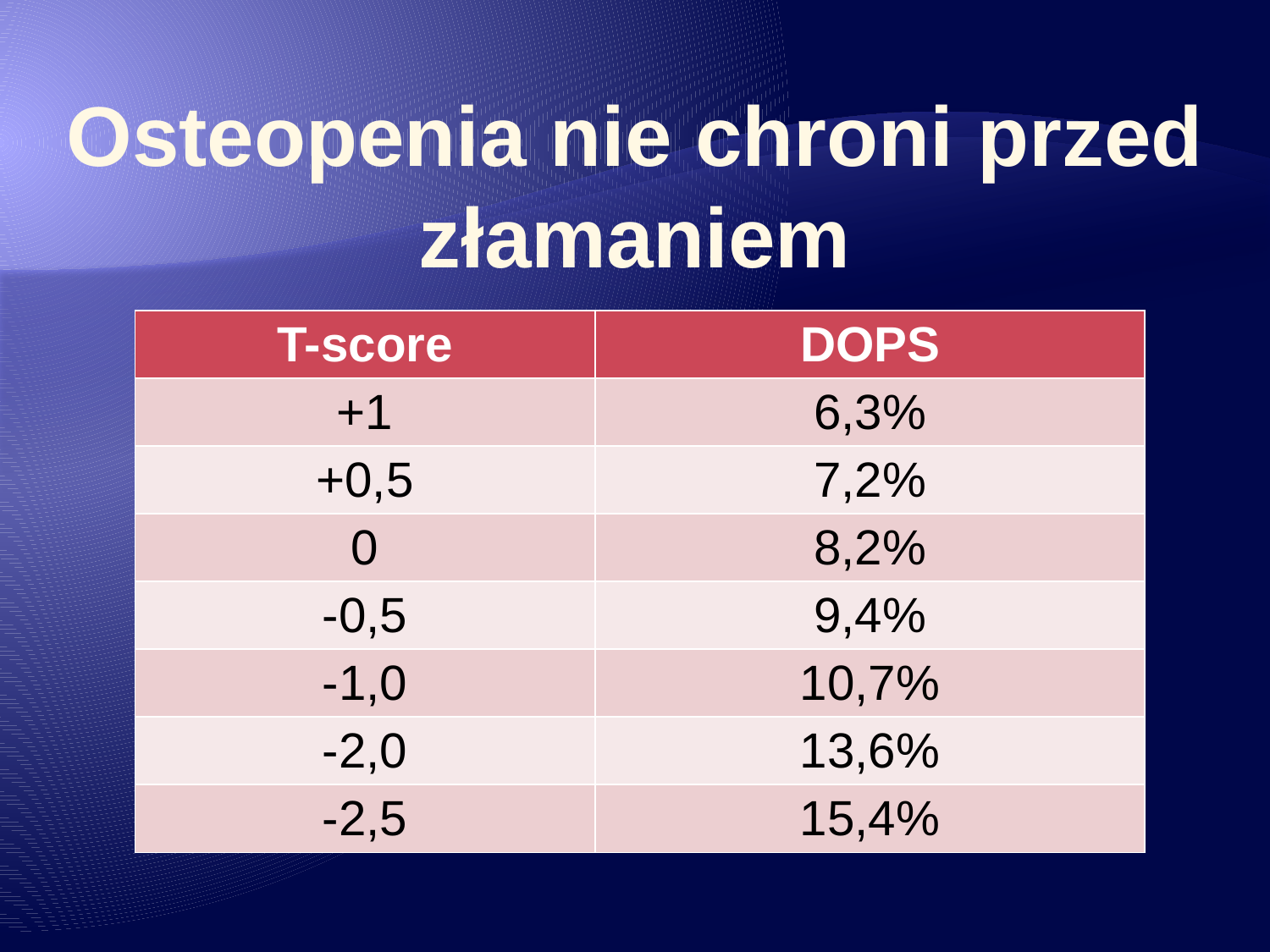

# Osteopenia nie chroni przed złamaniem
| T-score | DOPS |
| --- | --- |
| +1 | 6,3% |
| +0,5 | 7,2% |
| 0 | 8,2% |
| -0,5 | 9,4% |
| -1,0 | 10,7% |
| -2,0 | 13,6% |
| -2,5 | 15,4% |